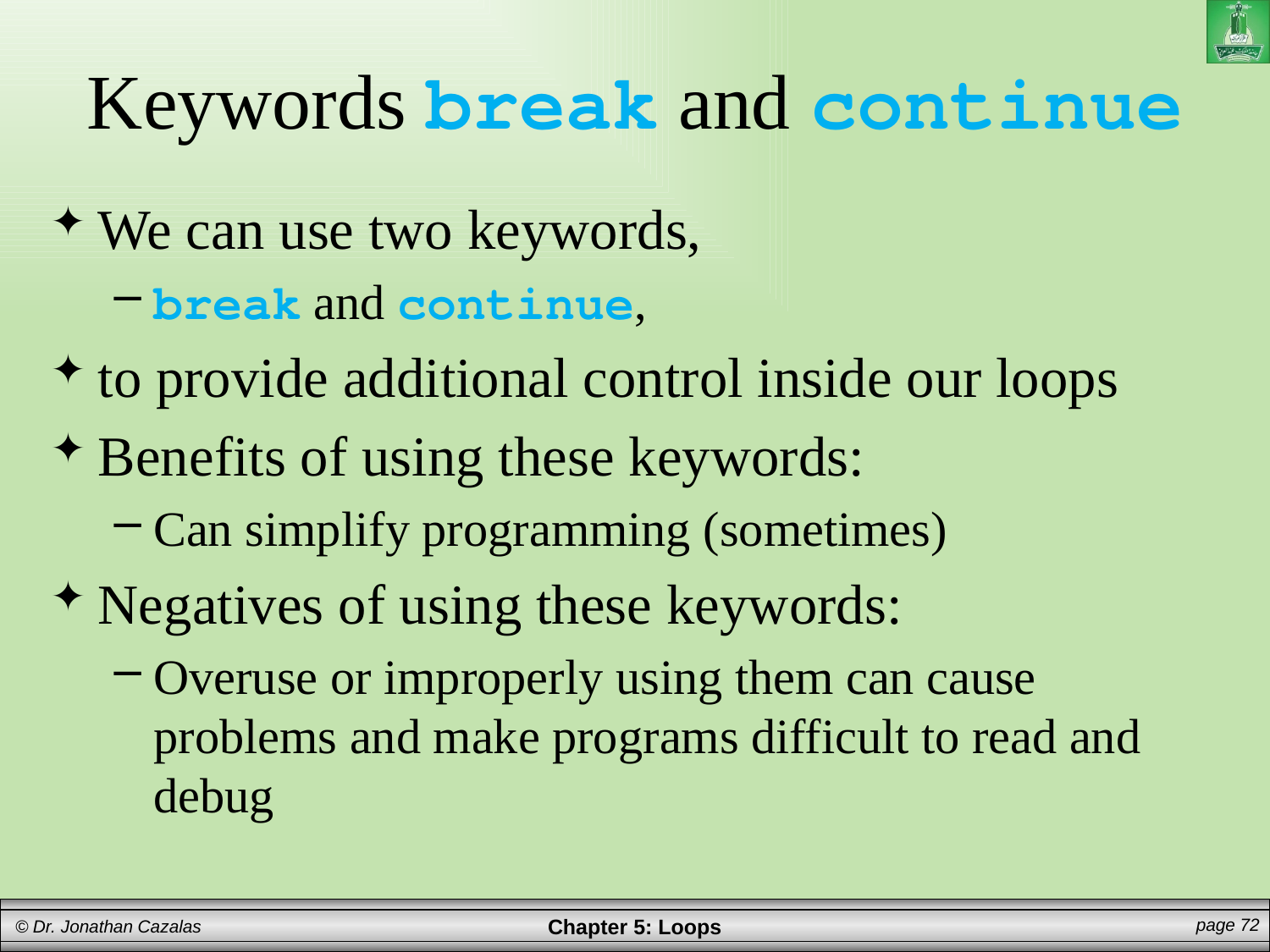

# Keywords break and continue
We can use two keywords,
break and continue,
to provide additional control inside our loops
Benefits of using these keywords:
Can simplify programming (sometimes)
Negatives of using these keywords:
Overuse or improperly using them can cause problems and make programs difficult to read and debug